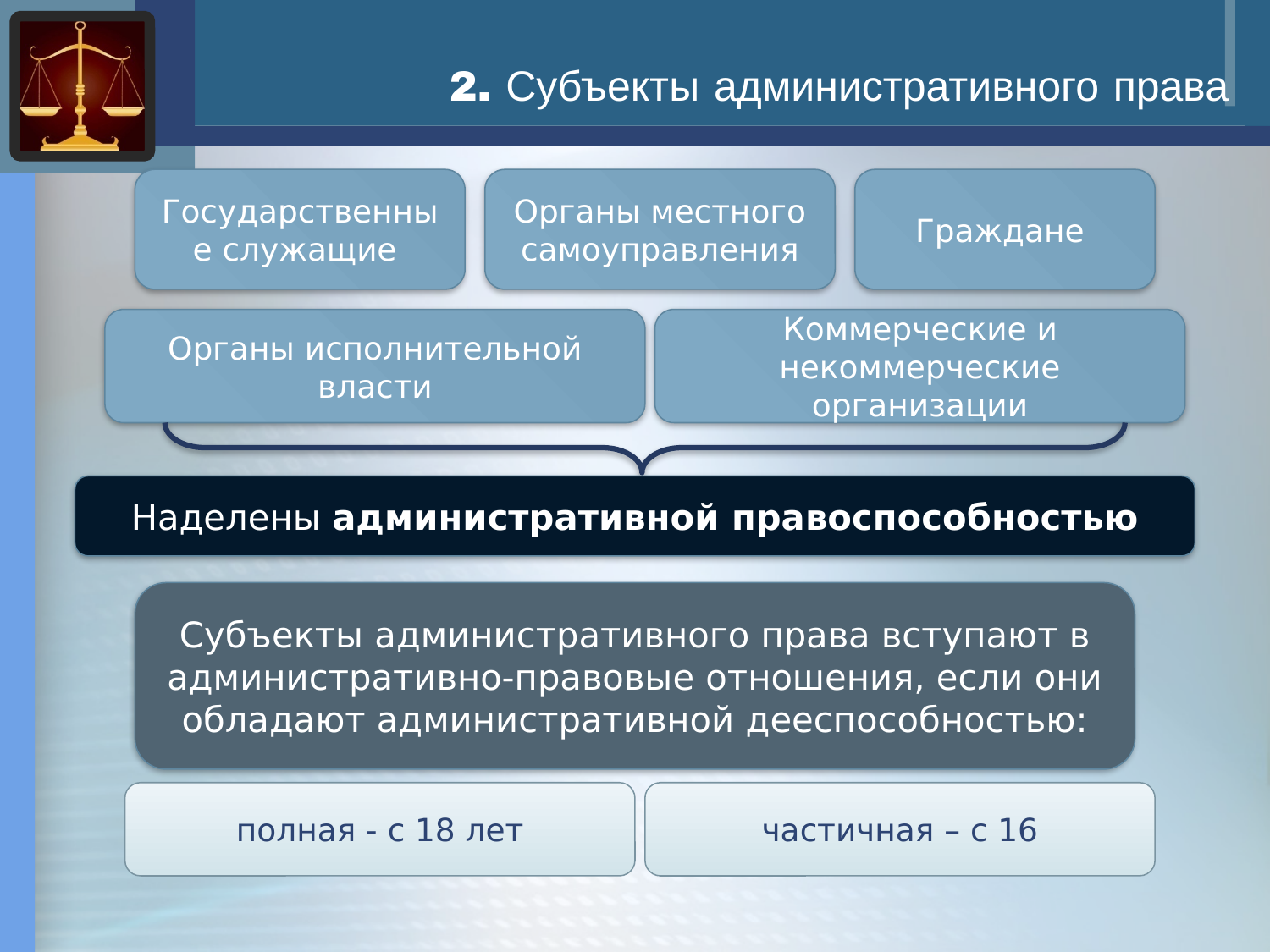

# 2. Субъекты административного права
Государственные служащие
Органы местного самоуправления
Граждане
Органы исполнительной власти
Коммерческие и некоммерческие организации
Наделены административной правоспособностью
Субъекты административного права вступают в административно-правовые отношения, если они обладают административной дееспособностью:
полная - с 18 лет

частичная – с 16

6